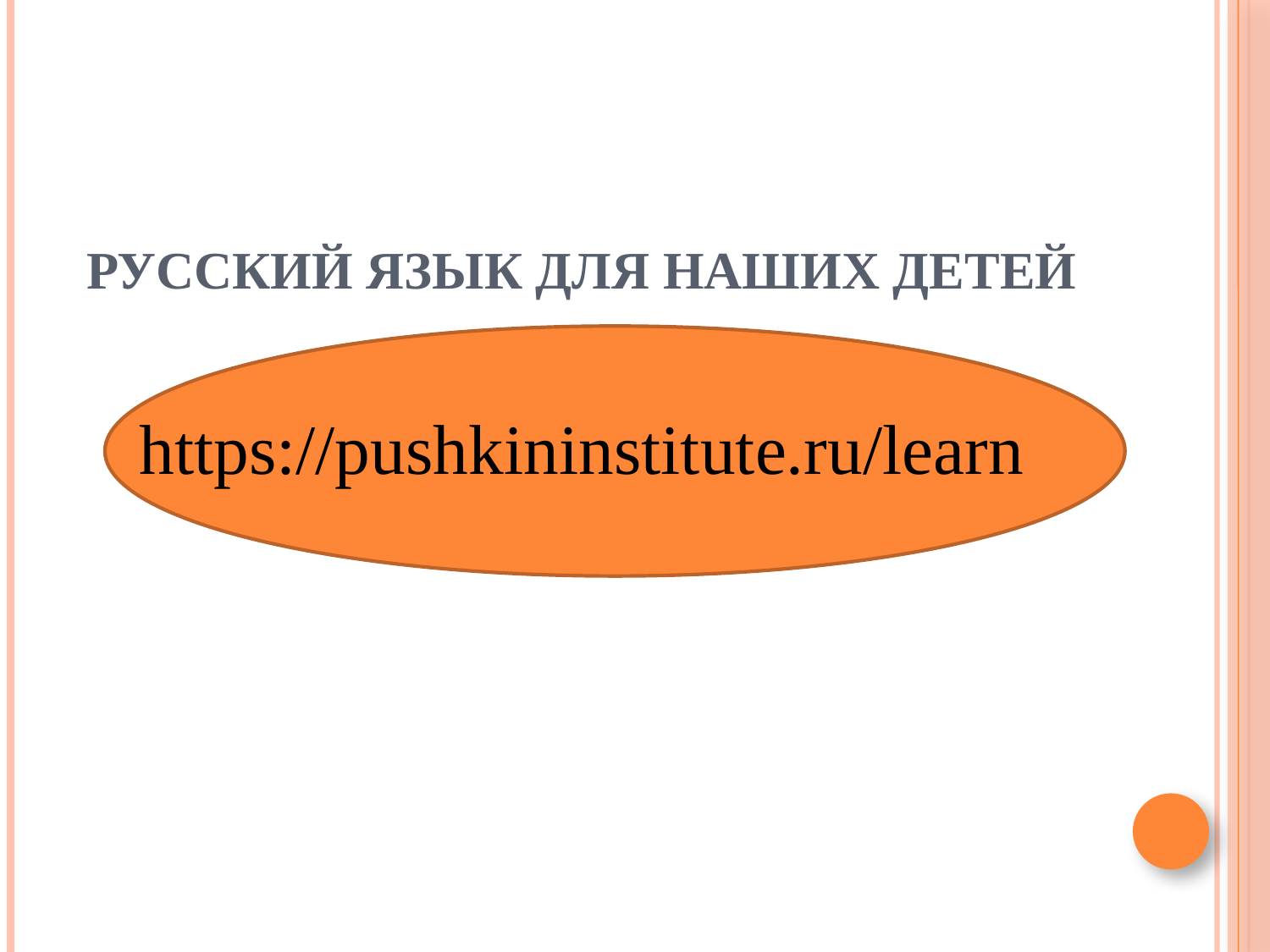

# Русский язык для наших детей

https://pushkininstitute.ru/learn